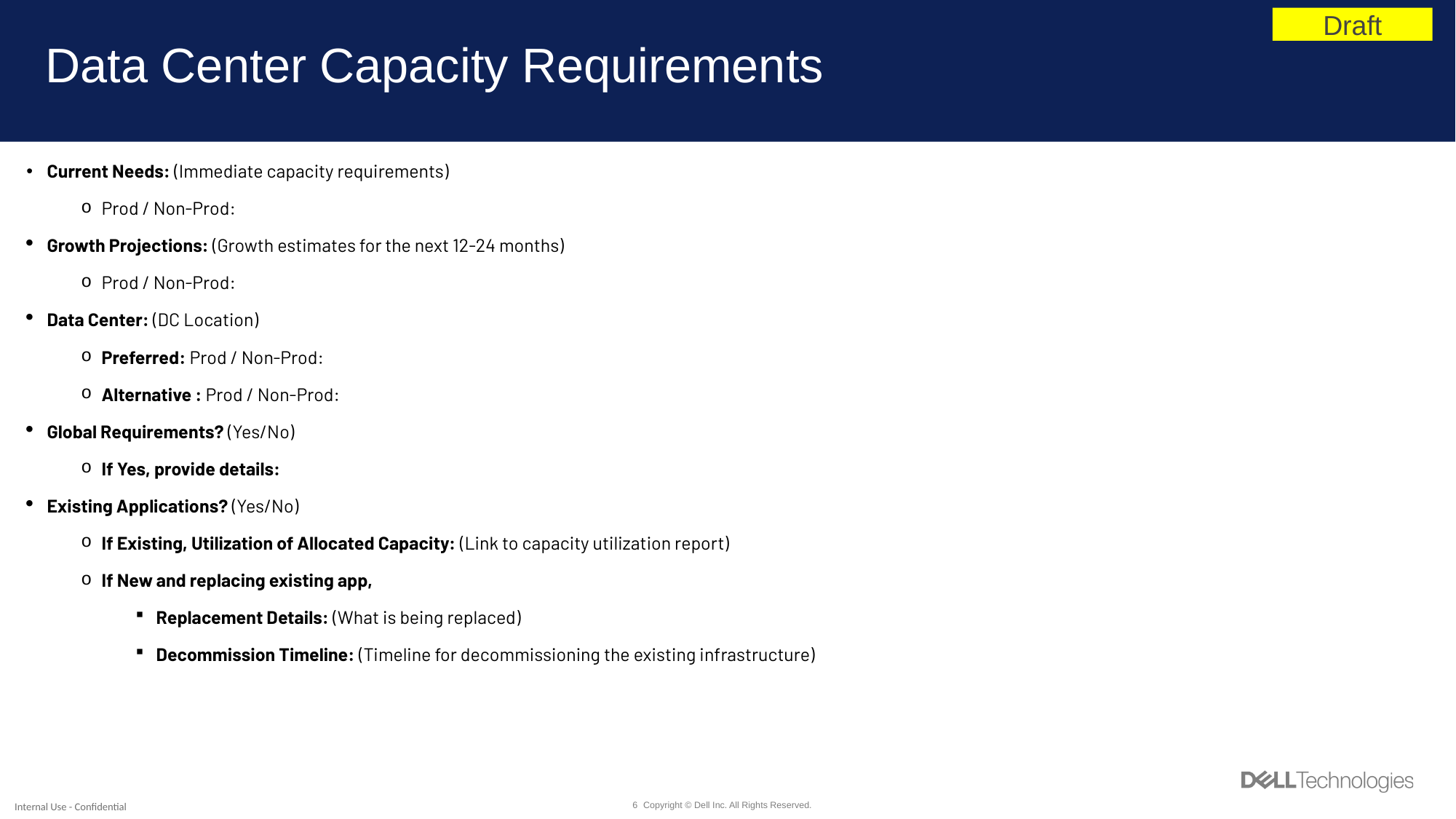

Draft
# Data Center Capacity Requirements
Current Needs: (Immediate capacity requirements)
Prod / Non-Prod:
Growth Projections: (Growth estimates for the next 12-24 months)
Prod / Non-Prod:
Data Center: (DC Location)
Preferred: Prod / Non-Prod:
Alternative : Prod / Non-Prod:
Global Requirements? (Yes/No)
If Yes, provide details:
Existing Applications? (Yes/No)
If Existing, Utilization of Allocated Capacity: (Link to capacity utilization report)
If New and replacing existing app,
Replacement Details: (What is being replaced)
Decommission Timeline: (Timeline for decommissioning the existing infrastructure)